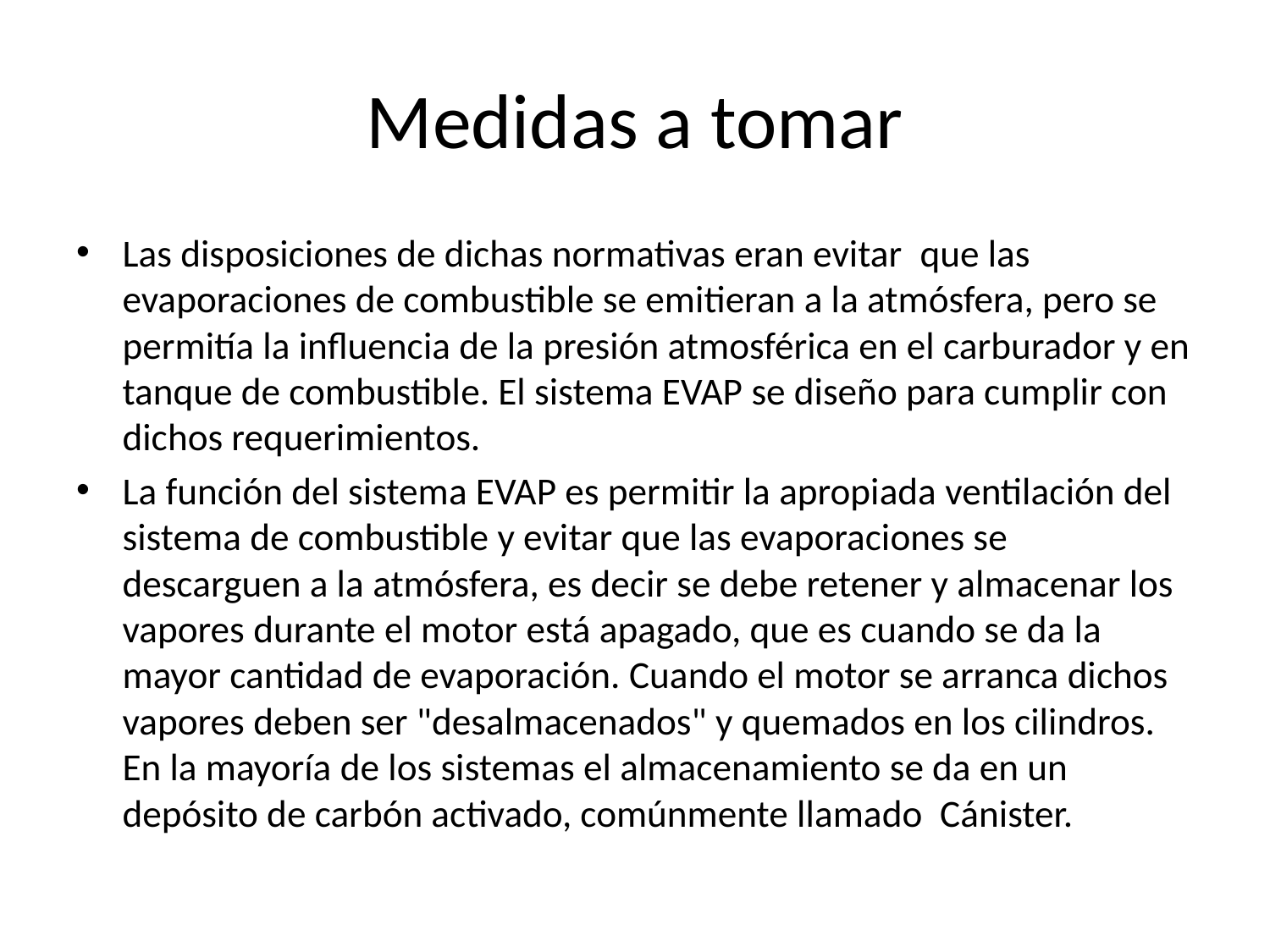

# Medidas a tomar
Las disposiciones de dichas normativas eran evitar  que las evaporaciones de combustible se emitieran a la atmósfera, pero se permitía la influencia de la presión atmosférica en el carburador y en tanque de combustible. El sistema EVAP se diseño para cumplir con dichos requerimientos.
La función del sistema EVAP es permitir la apropiada ventilación del sistema de combustible y evitar que las evaporaciones se descarguen a la atmósfera, es decir se debe retener y almacenar los vapores durante el motor está apagado, que es cuando se da la mayor cantidad de evaporación. Cuando el motor se arranca dichos vapores deben ser "desalmacenados" y quemados en los cilindros. En la mayoría de los sistemas el almacenamiento se da en un depósito de carbón activado, comúnmente llamado  Cánister.